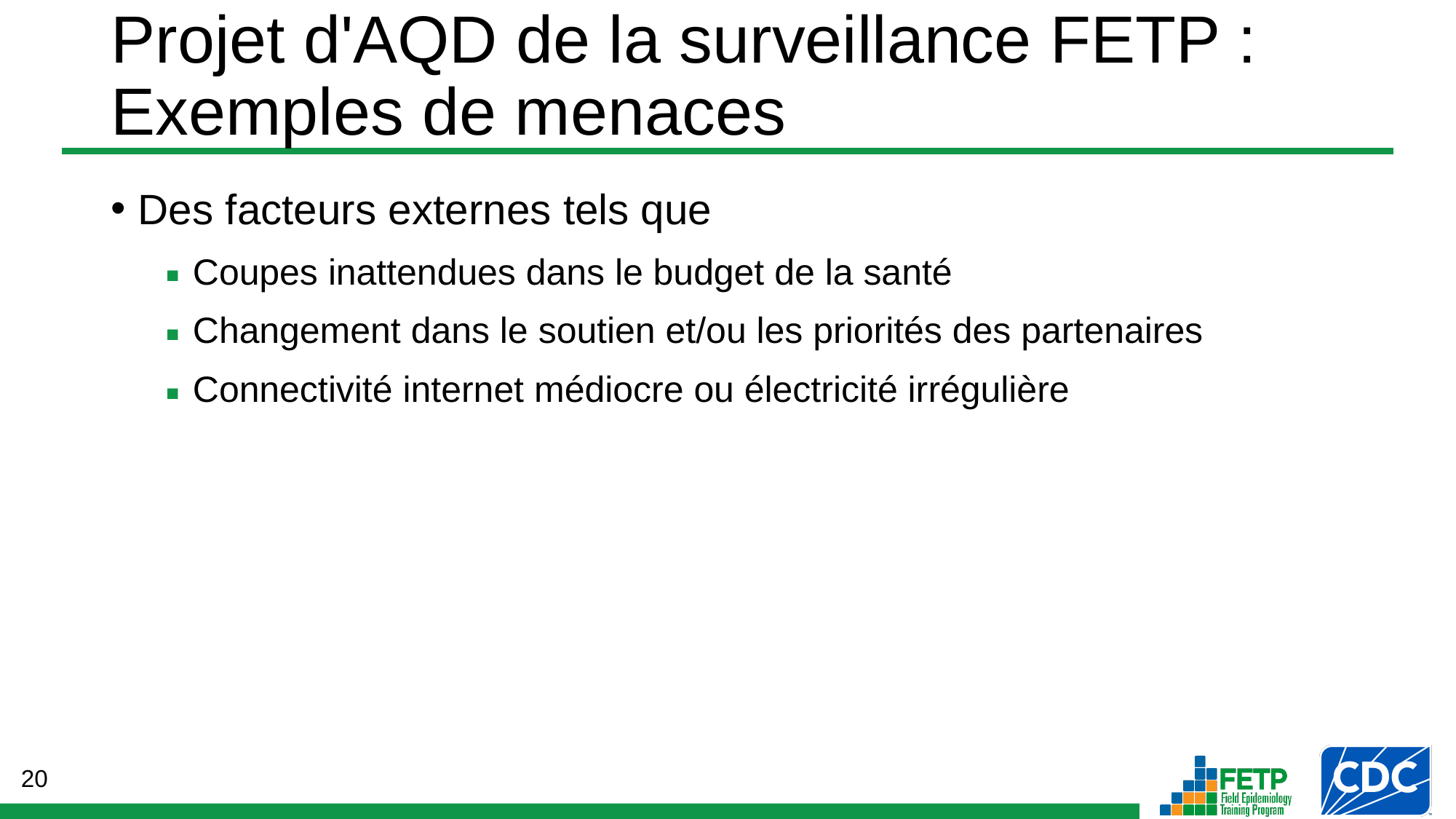

# Projet d'AQD de la surveillance FETP : Exemples de menaces
Des facteurs externes tels que
Coupes inattendues dans le budget de la santé
Changement dans le soutien et/ou les priorités des partenaires
Connectivité internet médiocre ou électricité irrégulière